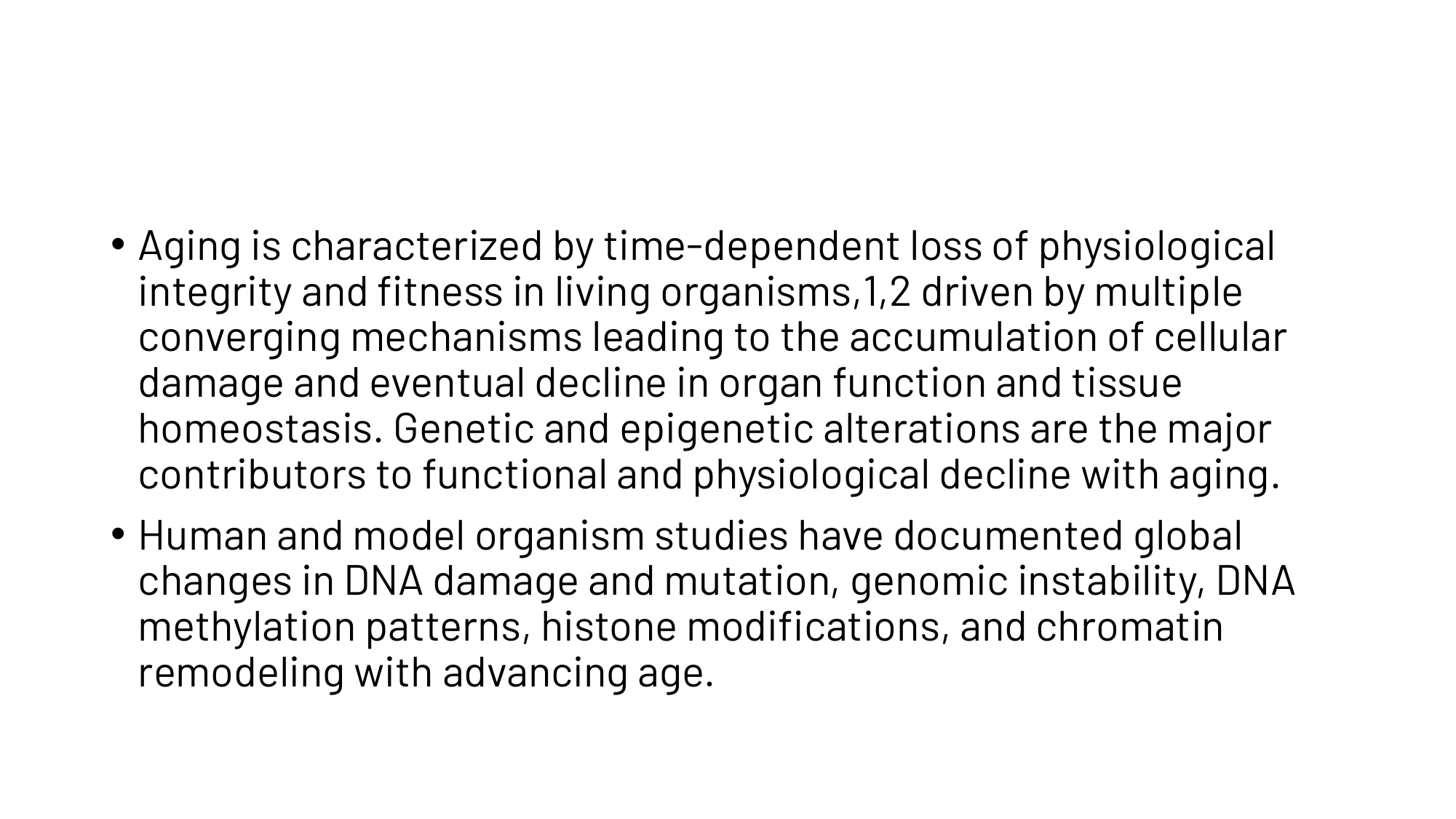

#
Aging is characterized by time-dependent loss of physiological integrity and fitness in living organisms,1,2 driven by multiple converging mechanisms leading to the accumulation of cellular damage and eventual decline in organ function and tissue homeostasis. Genetic and epigenetic alterations are the major contributors to functional and physiological decline with aging.
Human and model organism studies have documented global changes in DNA damage and mutation, genomic instability, DNA methylation patterns, histone modifications, and chromatin remodeling with advancing age.